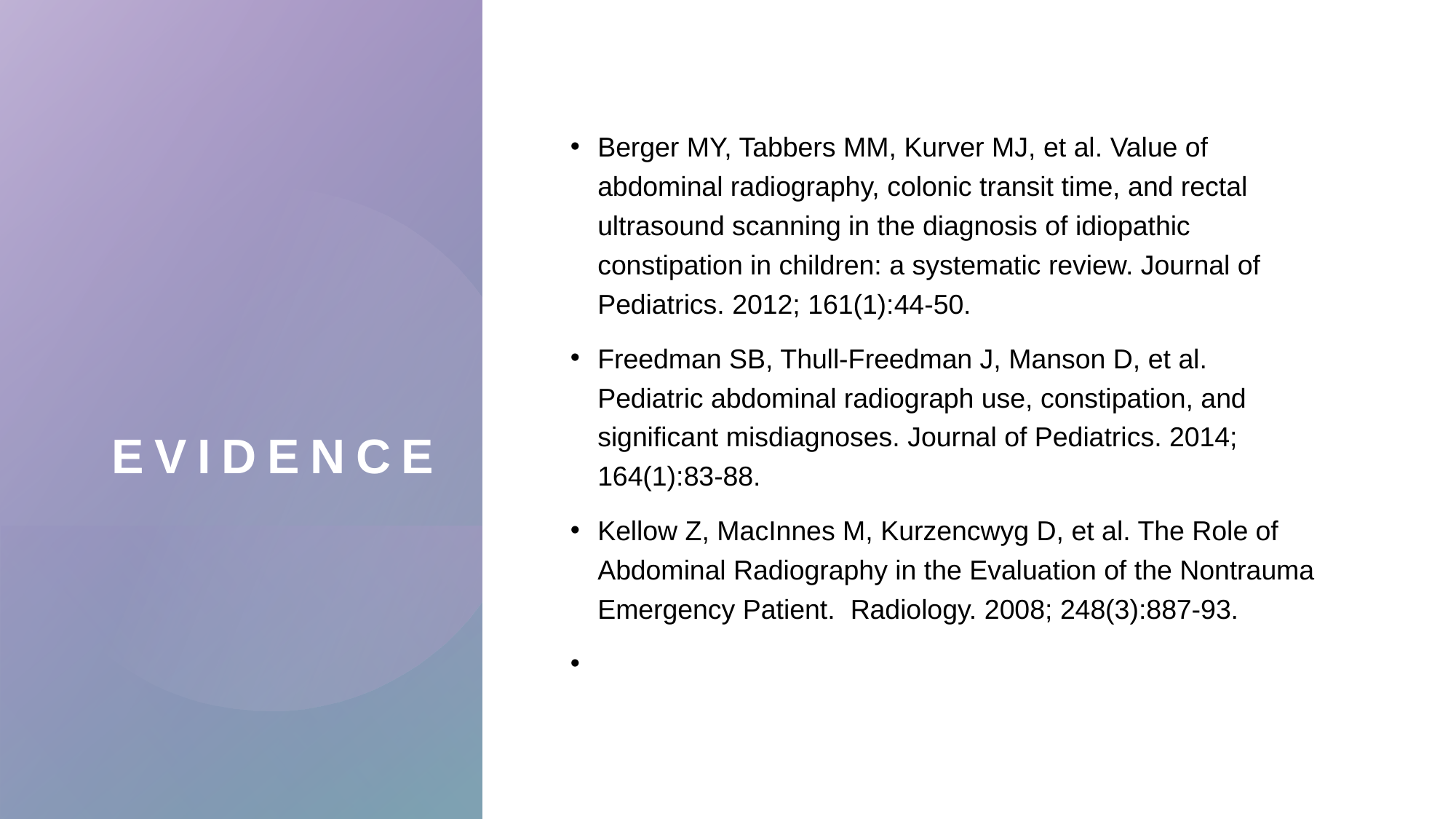

# evidence
Berger MY, Tabbers MM, Kurver MJ, et al. Value of abdominal radiography, colonic transit time, and rectal ultrasound scanning in the diagnosis of idiopathic constipation in children: a systematic review. Journal of Pediatrics. 2012; 161(1):44-50.
Freedman SB, Thull-Freedman J, Manson D, et al. Pediatric abdominal radiograph use, constipation, and significant misdiagnoses. Journal of Pediatrics. 2014; 164(1):83-88.
Kellow Z, MacInnes M, Kurzencwyg D, et al. The Role of Abdominal Radiography in the Evaluation of the Nontrauma Emergency Patient.  Radiology. 2008; 248(3):887-93.